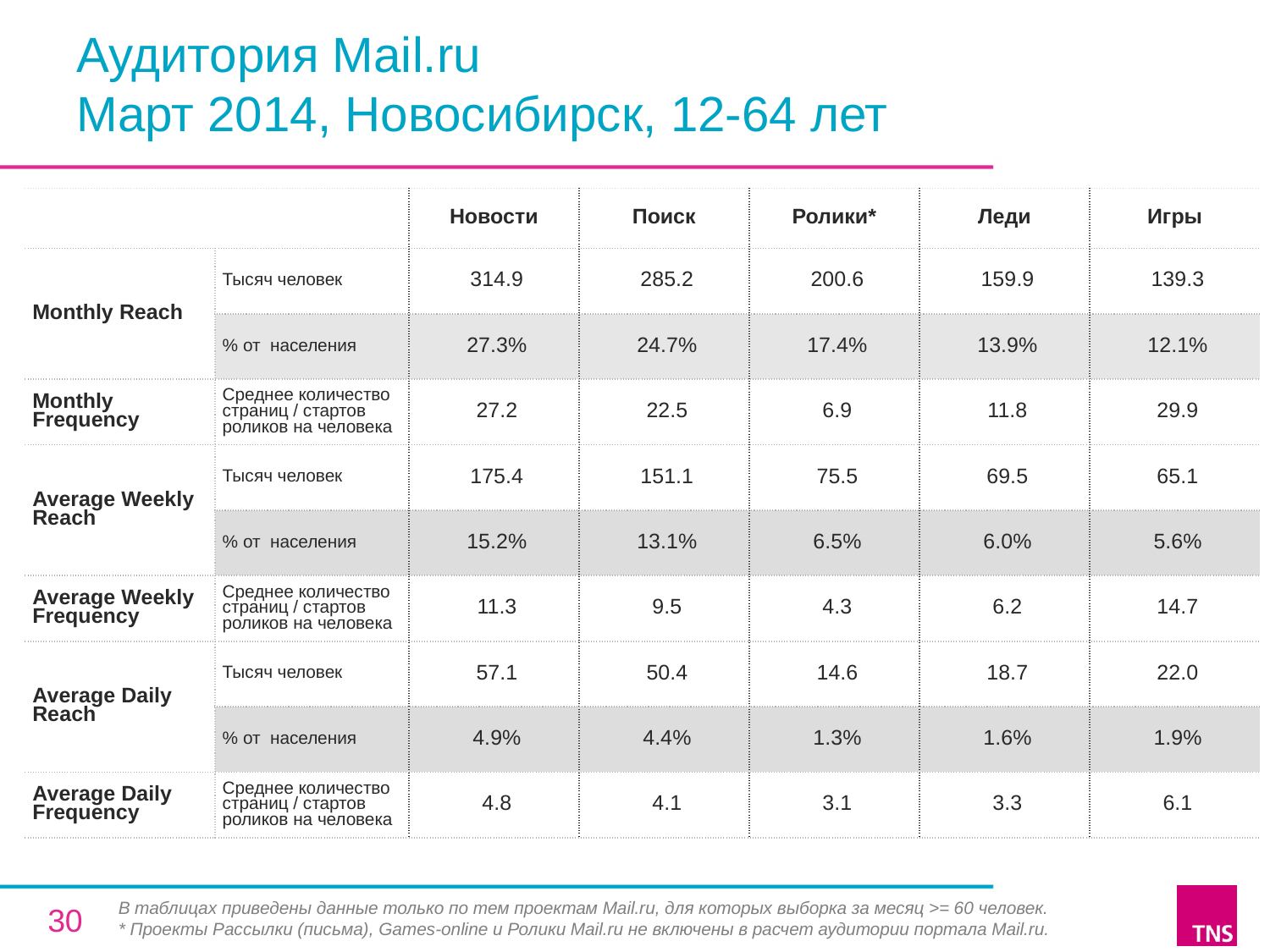

# Аудитория Mail.ru Март 2014, Новосибирск, 12-64 лет
|  |  | Новости | Поиск | Ролики\* | Леди | Игры |
| --- | --- | --- | --- | --- | --- | --- |
| Monthly Reach | Тысяч человек | 314.9 | 285.2 | 200.6 | 159.9 | 139.3 |
|  | % от населения | 27.3% | 24.7% | 17.4% | 13.9% | 12.1% |
| Monthly Frequency | Среднее количество страниц / стартов роликов на человека | 27.2 | 22.5 | 6.9 | 11.8 | 29.9 |
| Average Weekly Reach | Тысяч человек | 175.4 | 151.1 | 75.5 | 69.5 | 65.1 |
|  | % от населения | 15.2% | 13.1% | 6.5% | 6.0% | 5.6% |
| Average Weekly Frequency | Среднее количество страниц / стартов роликов на человека | 11.3 | 9.5 | 4.3 | 6.2 | 14.7 |
| Average Daily Reach | Тысяч человек | 57.1 | 50.4 | 14.6 | 18.7 | 22.0 |
|  | % от населения | 4.9% | 4.4% | 1.3% | 1.6% | 1.9% |
| Average Daily Frequency | Среднее количество страниц / стартов роликов на человека | 4.8 | 4.1 | 3.1 | 3.3 | 6.1 |
В таблицах приведены данные только по тем проектам Mail.ru, для которых выборка за месяц >= 60 человек.
* Проекты Рассылки (письма), Games-online и Ролики Mail.ru не включены в расчет аудитории портала Mail.ru.
30